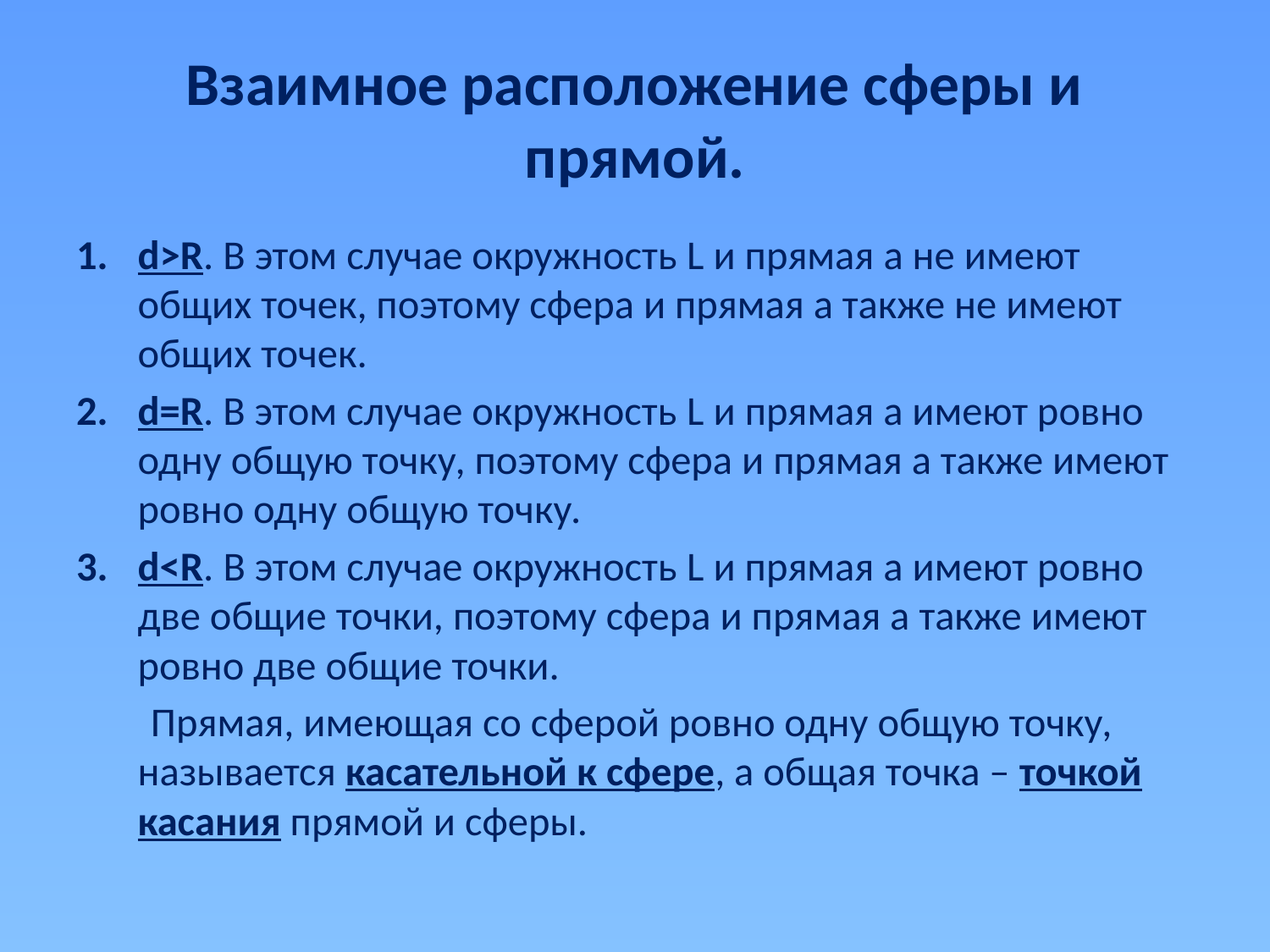

# Взаимное расположение сферы и прямой.
d>R. В этом случае окружность L и прямая a не имеют общих точек, поэтому сфера и прямая а также не имеют общих точек.
d=R. В этом случае окружность L и прямая а имеют ровно одну общую точку, поэтому сфера и прямая а также имеют ровно одну общую точку.
d<R. В этом случае окружность L и прямая а имеют ровно две общие точки, поэтому сфера и прямая а также имеют ровно две общие точки.
        Прямая, имеющая со сферой ровно одну общую точку, называется касательной к сфере, а общая точка – точкой касания прямой и сферы.